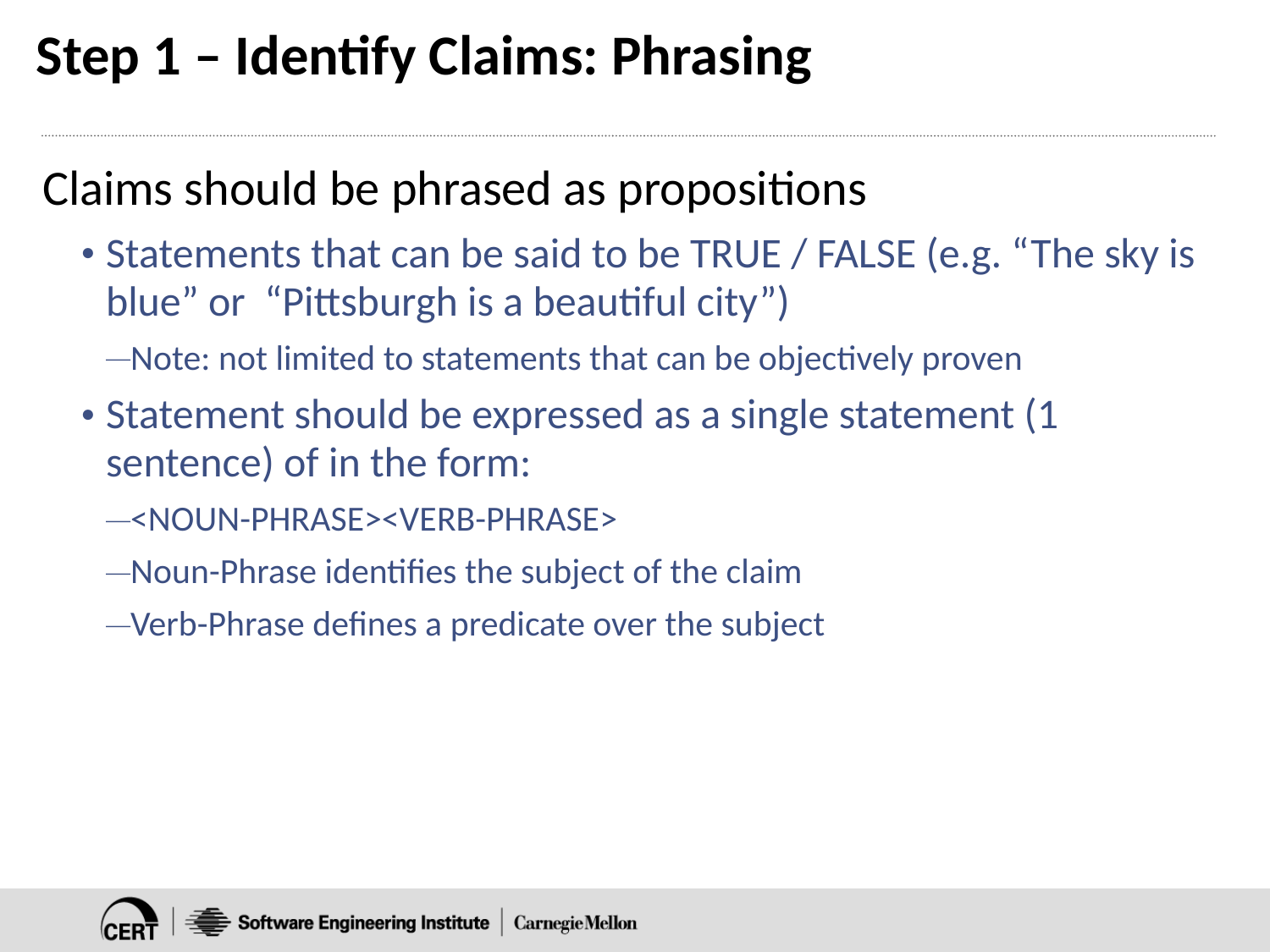

# Step 1 – Identify Claims: Phrasing
Claims should be phrased as propositions
Statements that can be said to be TRUE / FALSE (e.g. “The sky is blue” or  “Pittsburgh is a beautiful city”)
Note: not limited to statements that can be objectively proven
Statement should be expressed as a single statement (1 sentence) of in the form:
<NOUN-PHRASE><VERB-PHRASE>
Noun-Phrase identifies the subject of the claim
Verb-Phrase defines a predicate over the subject